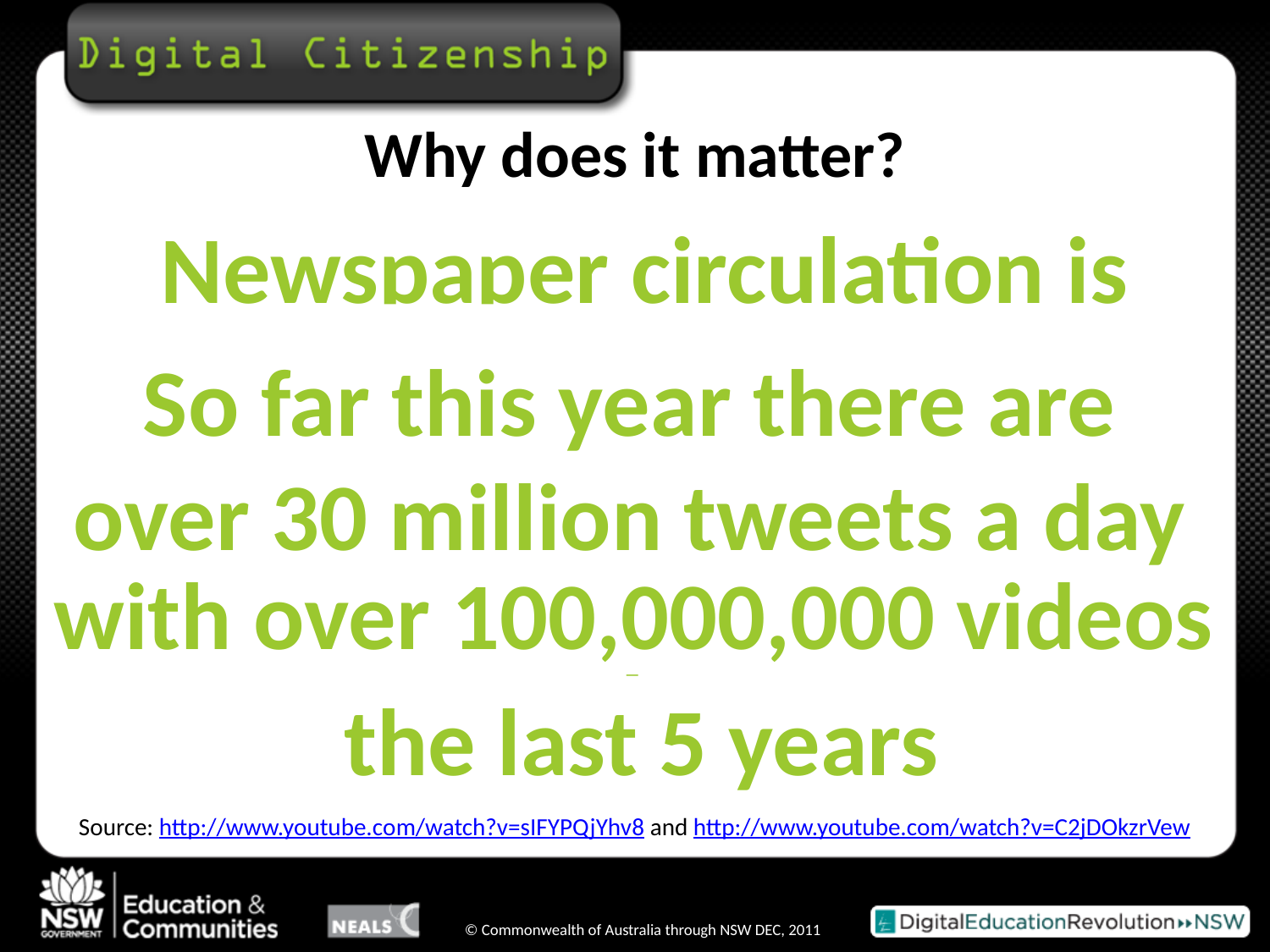

# Why does it matter?
Newspaper circulation is down 7 million over 25 years
If Facebook was a country it would be the world’s 4th largest
YouTube is the 2nd largest search engine in the world
So far this year there are over 30 million tweets a day
96% of Generation Y have joined a social network
… but online newspaper readers are up 30 million in the last 5 years
with over 100,000,000 videos
Source: http://www.youtube.com/watch?v=sIFYPQjYhv8 and http://www.youtube.com/watch?v=C2jDOkzrVew